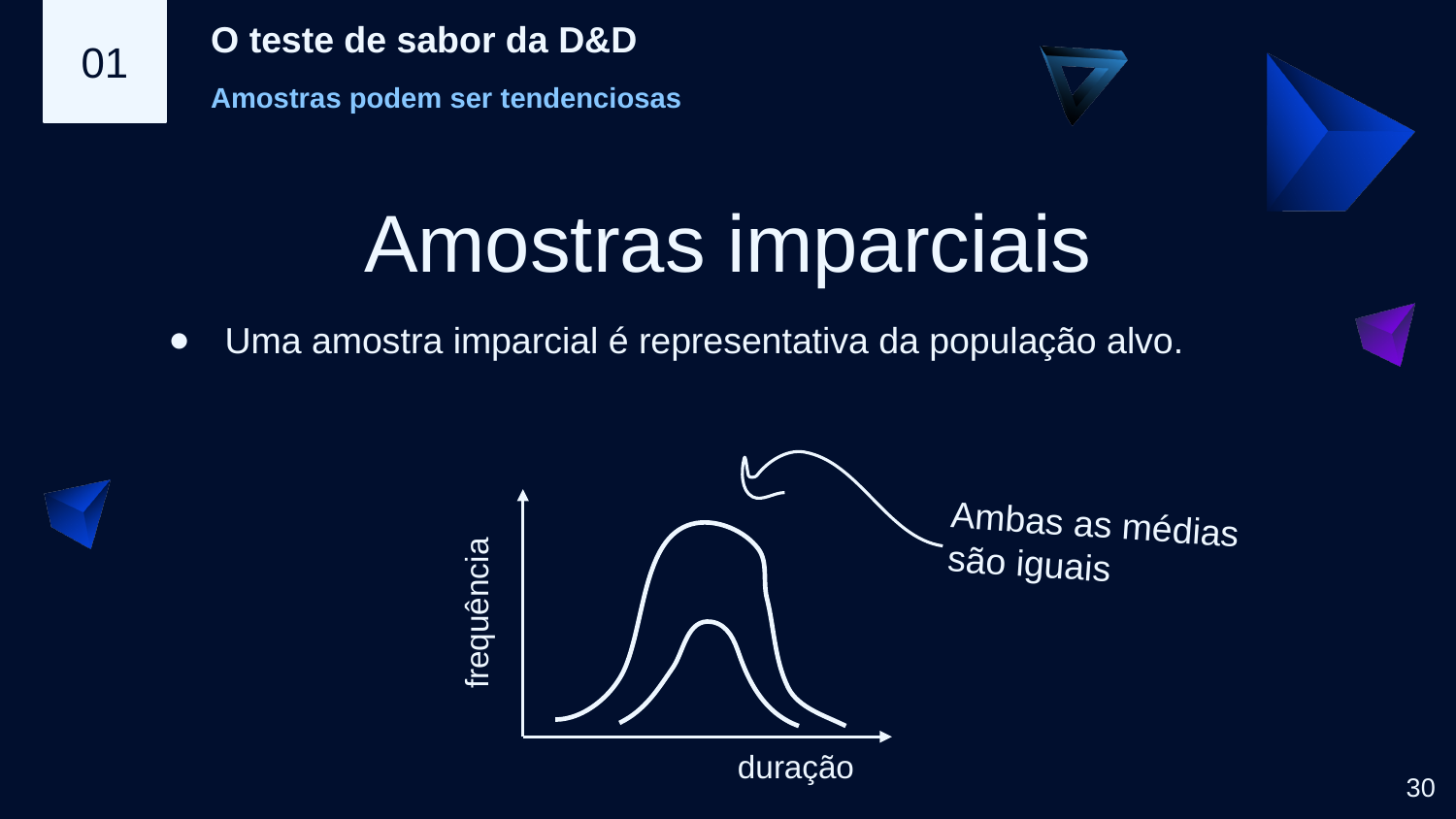

01
O teste de sabor da D&D
Amostras podem ser tendenciosas
# Amostras imparciais
Uma amostra imparcial é representativa da população alvo.

Ambas as médias são iguais

frequência

duração
30